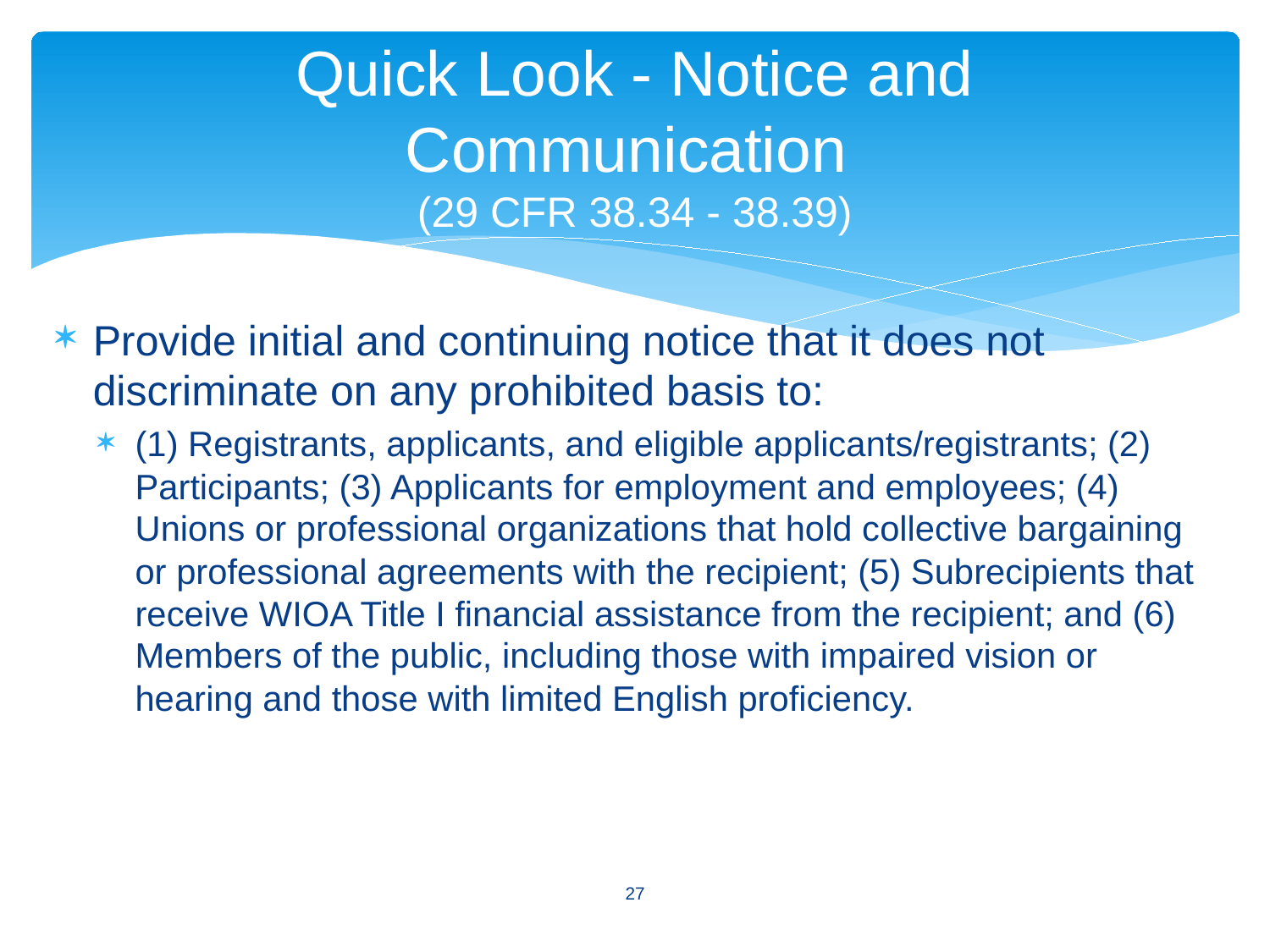

# Quick Look - Notice and Communication (29 CFR 38.34 - 38.39)
Provide initial and continuing notice that it does not discriminate on any prohibited basis to:
(1) Registrants, applicants, and eligible applicants/registrants; (2) Participants; (3) Applicants for employment and employees; (4) Unions or professional organizations that hold collective bargaining or professional agreements with the recipient; (5) Subrecipients that receive WIOA Title I financial assistance from the recipient; and (6) Members of the public, including those with impaired vision or hearing and those with limited English proficiency.

27